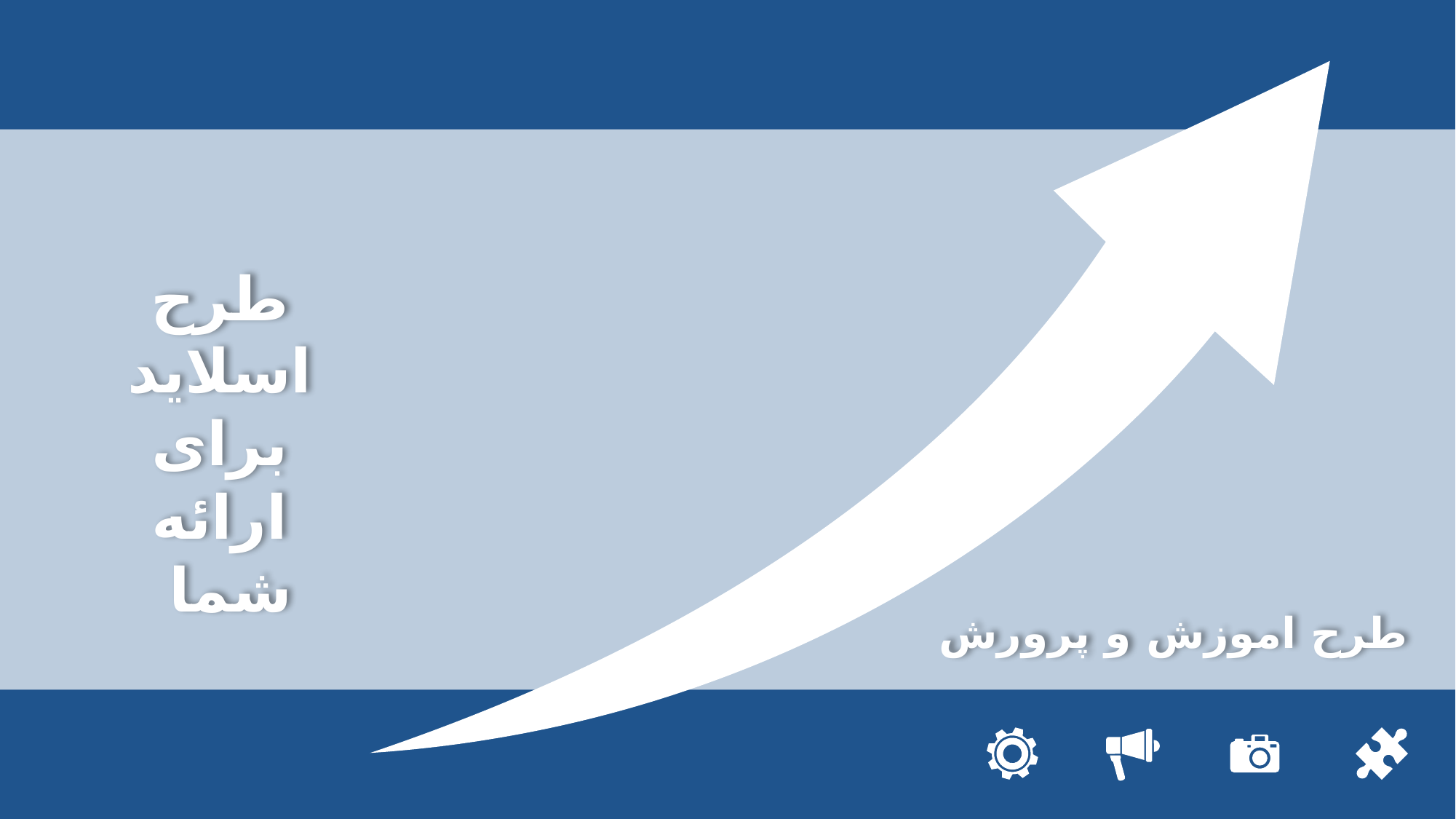

طرح
 اسلاید
برای
 ارائه
شما
طرح اموزش و پرورش